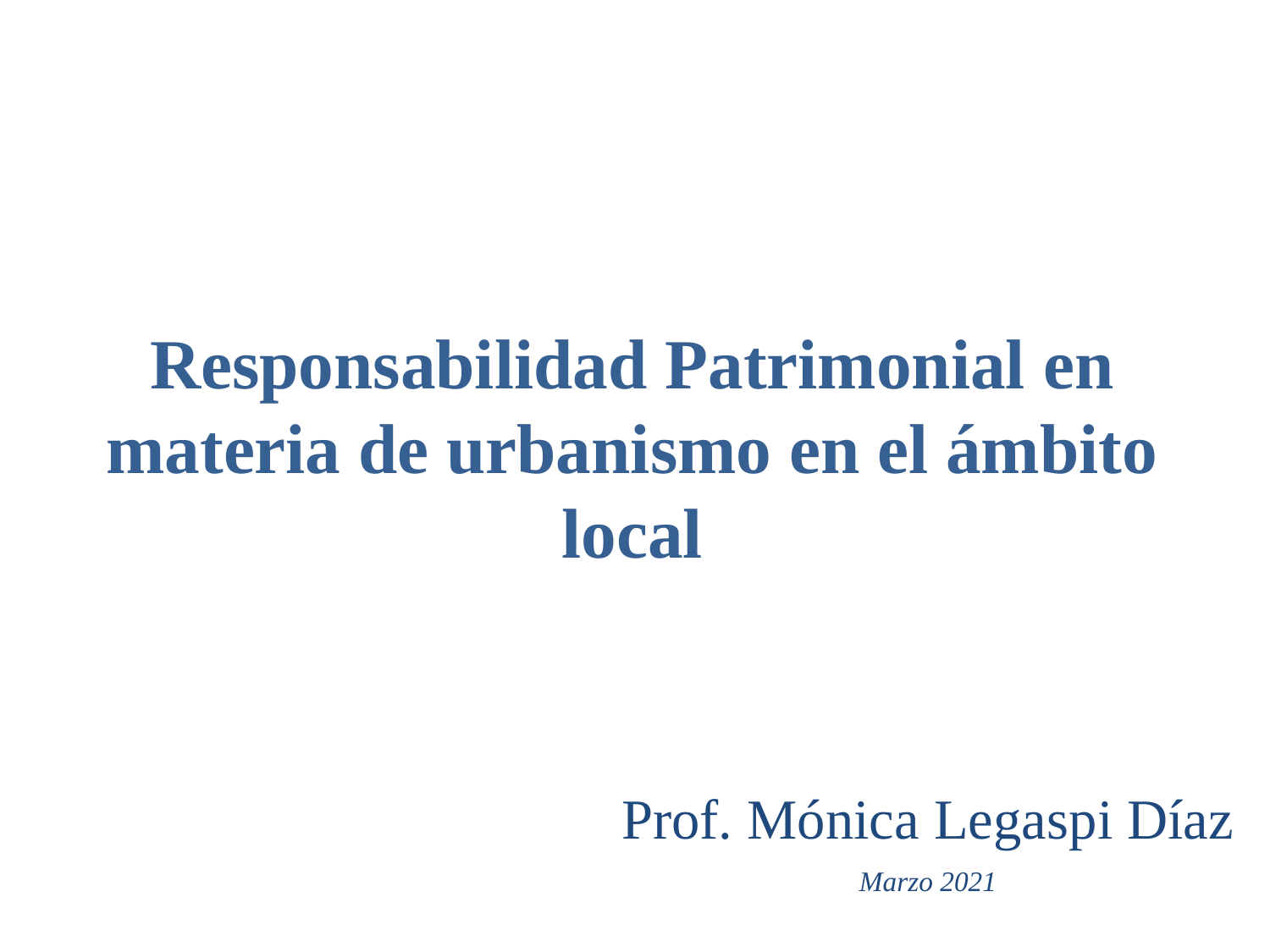

Responsabilidad Patrimonial en materia de urbanismo en el ámbito local
Prof. Mónica Legaspi Díaz
Marzo 2021